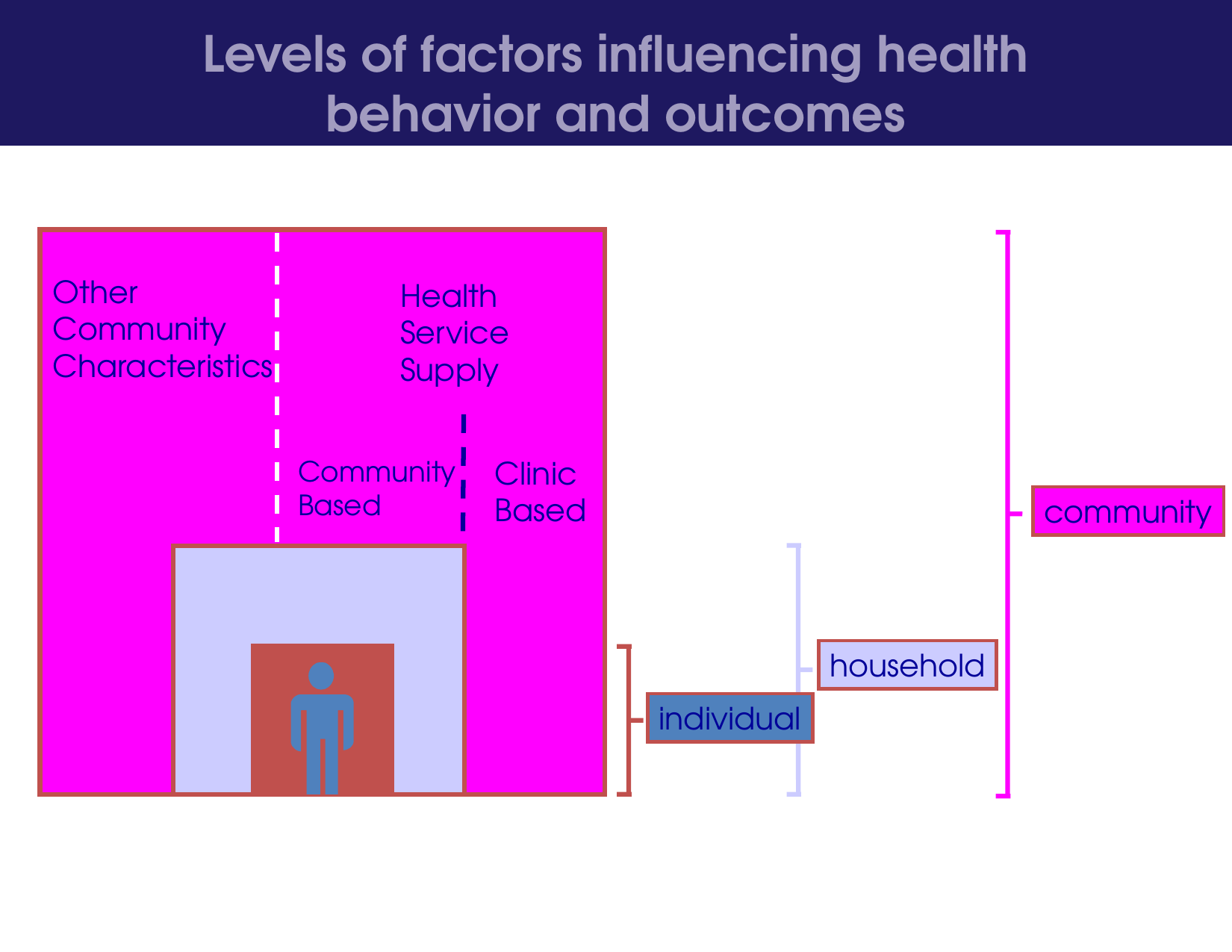

Levels of factors influencing health behavior and outcomes

community

Other
Community
Characteristics
Health
Service
Supply

Community
Based
Clinic
Based

household

individual